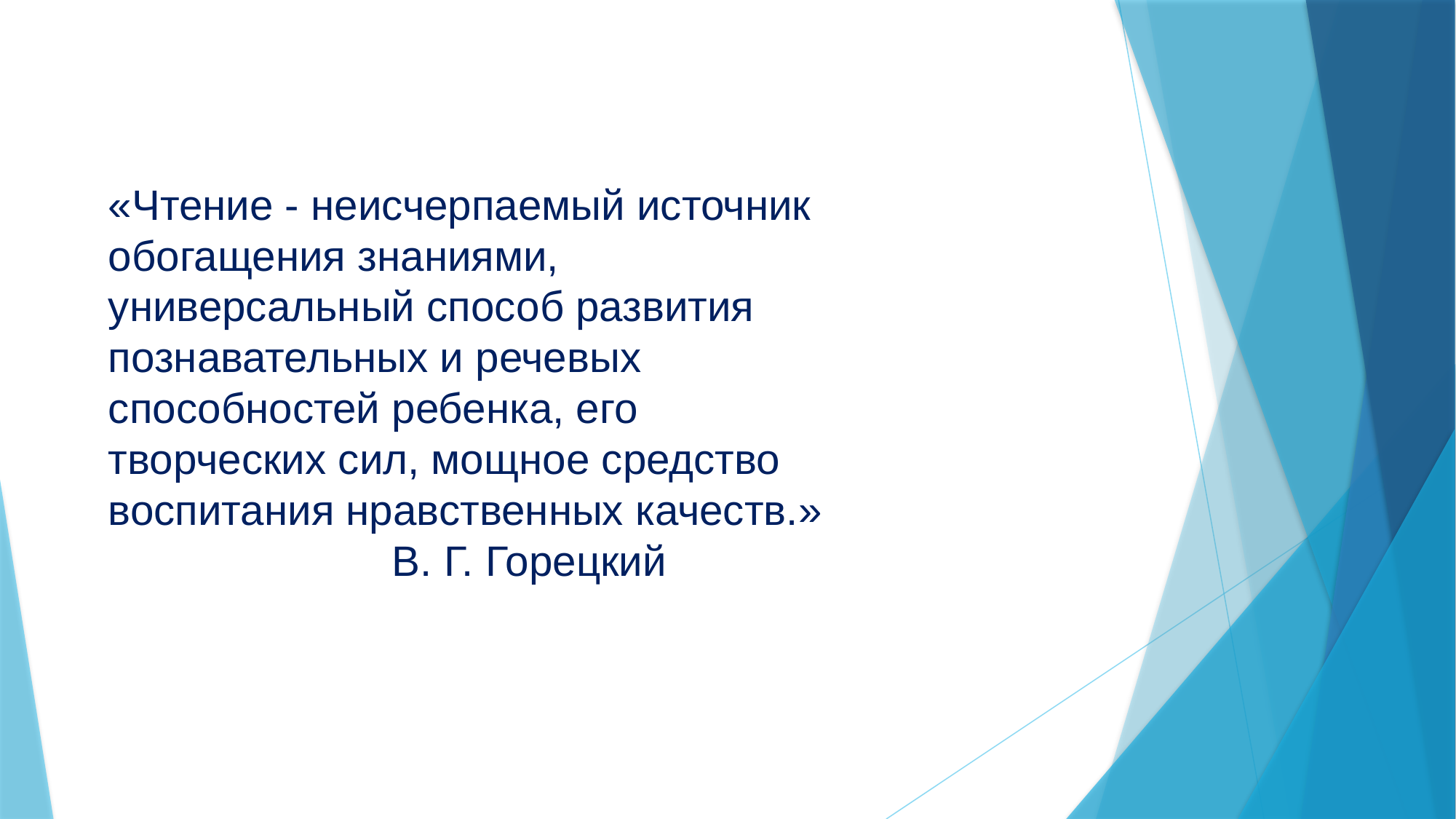

«Чтение - неисчерпаемый источник обогащения знаниями, универсальный способ развития познавательных и речевых способностей ребенка, его творческих сил, мощное средство воспитания нравственных качеств.»
                        В. Г. Горецкий